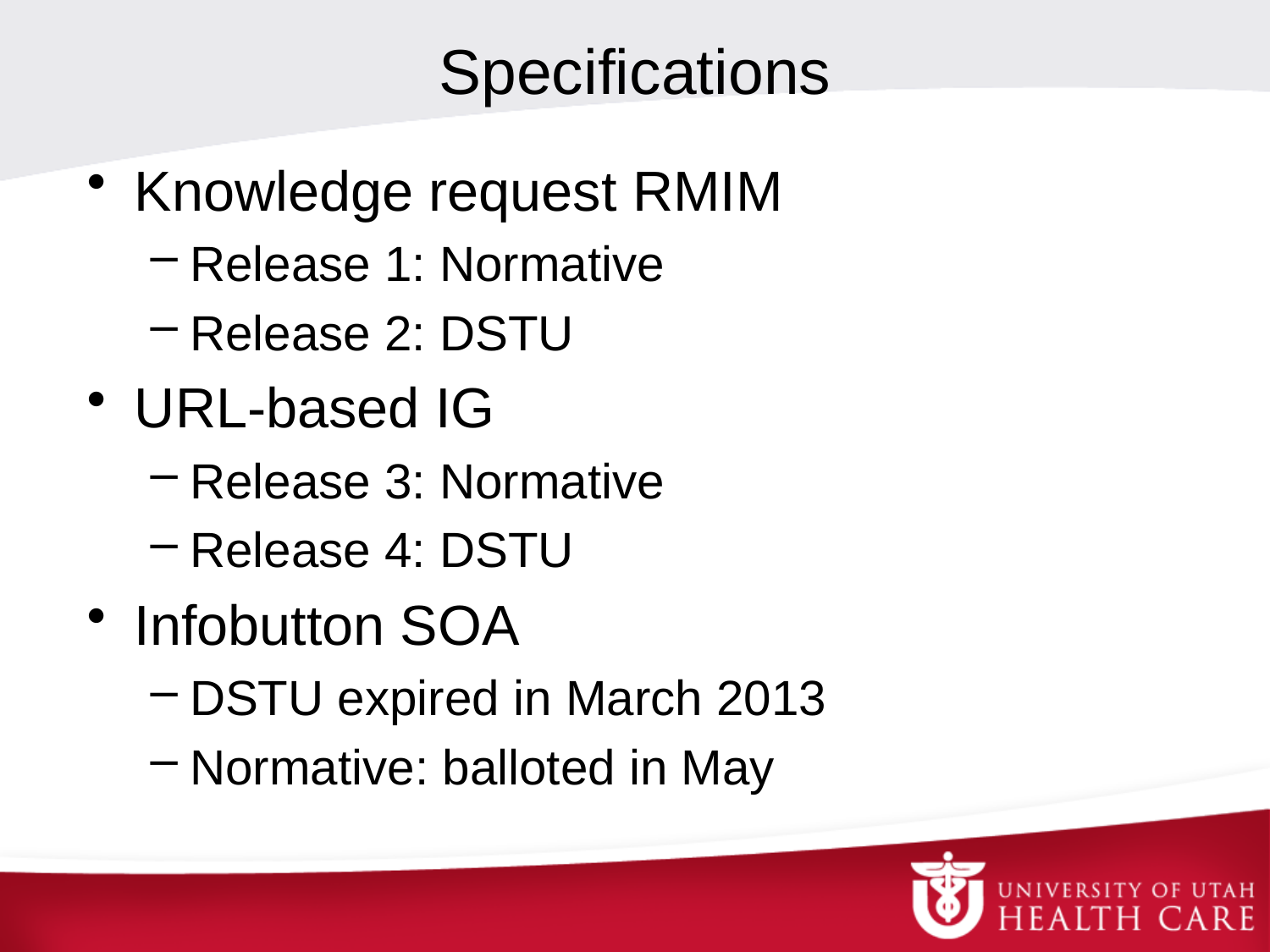

# Specifications
Knowledge request RMIM
Release 1: Normative
Release 2: DSTU
URL-based IG
Release 3: Normative
Release 4: DSTU
Infobutton SOA
DSTU expired in March 2013
Normative: balloted in May